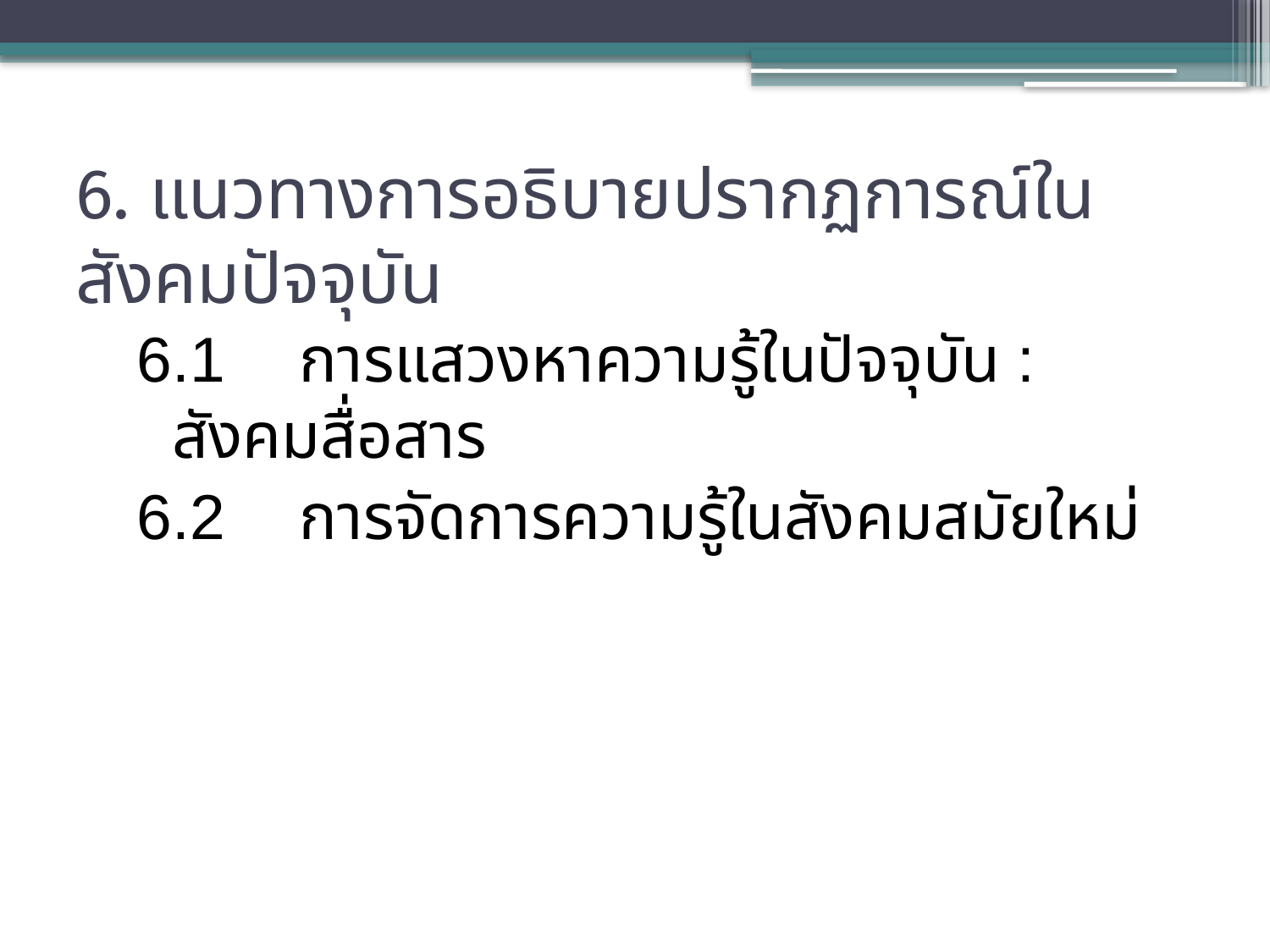

# 6. แนวทางการอธิบายปรากฏการณ์ในสังคมปัจจุบัน
6.1	การแสวงหาความรู้ในปัจจุบัน : สังคมสื่อสาร
6.2	การจัดการความรู้ในสังคมสมัยใหม่